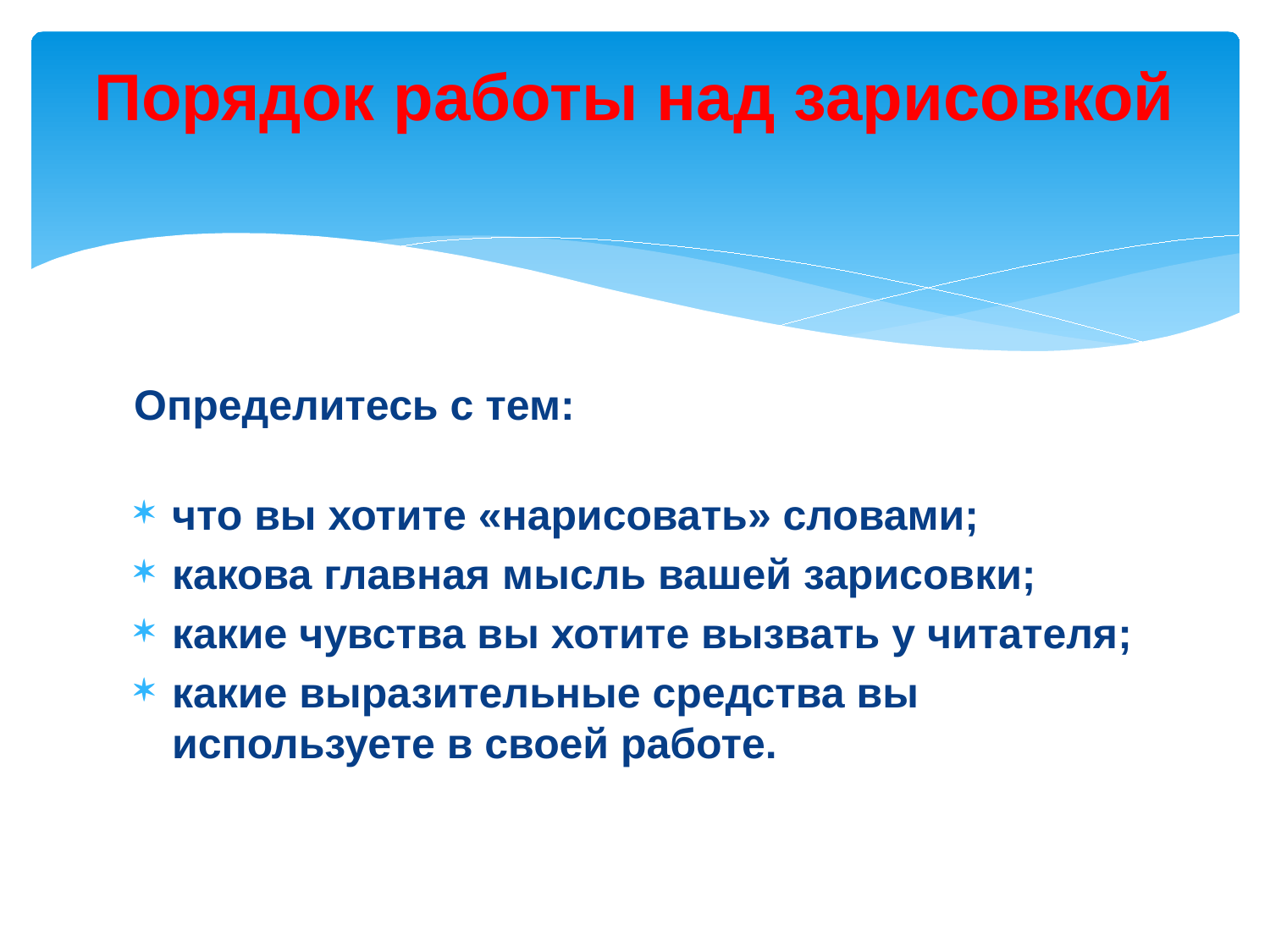

# Порядок работы над зарисовкой
Определитесь с тем:
что вы хотите «нарисовать» словами;
какова главная мысль вашей зарисовки;
какие чувства вы хотите вызвать у читателя;
какие выразительные средства вы используете в своей работе.